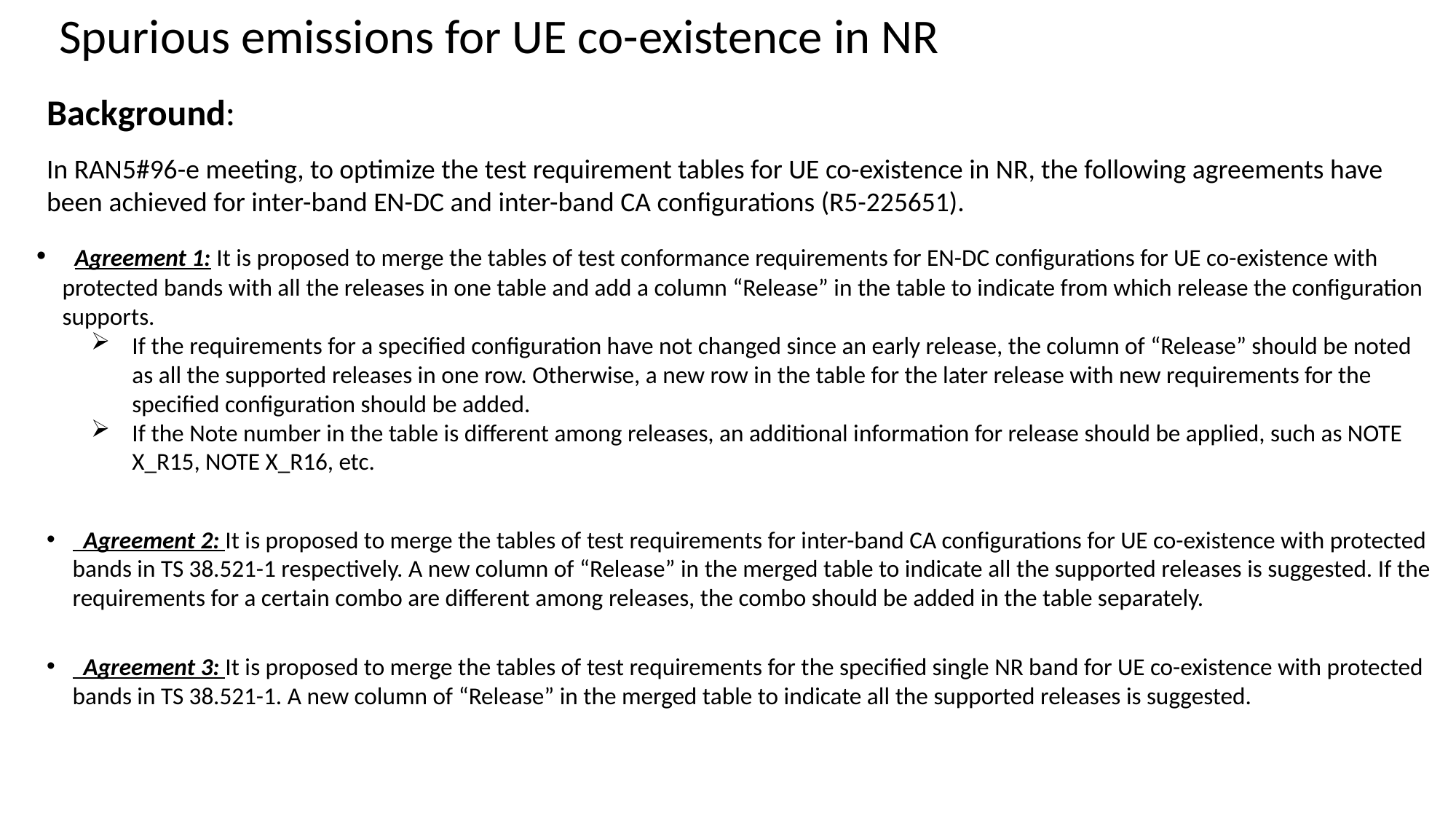

# Spurious emissions for UE co-existence in NR
Background:

In RAN5#96-e meeting, to optimize the test requirement tables for UE co-existence in NR, the following agreements have been achieved for inter-band EN-DC and inter-band CA configurations (R5-225651).
  Agreement 1: It is proposed to merge the tables of test conformance requirements for EN-DC configurations for UE co-existence with protected bands with all the releases in one table and add a column “Release” in the table to indicate from which release the configuration supports.
If the requirements for a specified configuration have not changed since an early release, the column of “Release” should be noted as all the supported releases in one row. Otherwise, a new row in the table for the later release with new requirements for the specified configuration should be added.
If the Note number in the table is different among releases, an additional information for release should be applied, such as NOTE X_R15, NOTE X_R16, etc.
  Agreement 2: It is proposed to merge the tables of test requirements for inter-band CA configurations for UE co-existence with protected bands in TS 38.521-1 respectively. A new column of “Release” in the merged table to indicate all the supported releases is suggested. If the requirements for a certain combo are different among releases, the combo should be added in the table separately.
  Agreement 3: It is proposed to merge the tables of test requirements for the specified single NR band for UE co-existence with protected bands in TS 38.521-1. A new column of “Release” in the merged table to indicate all the supported releases is suggested.